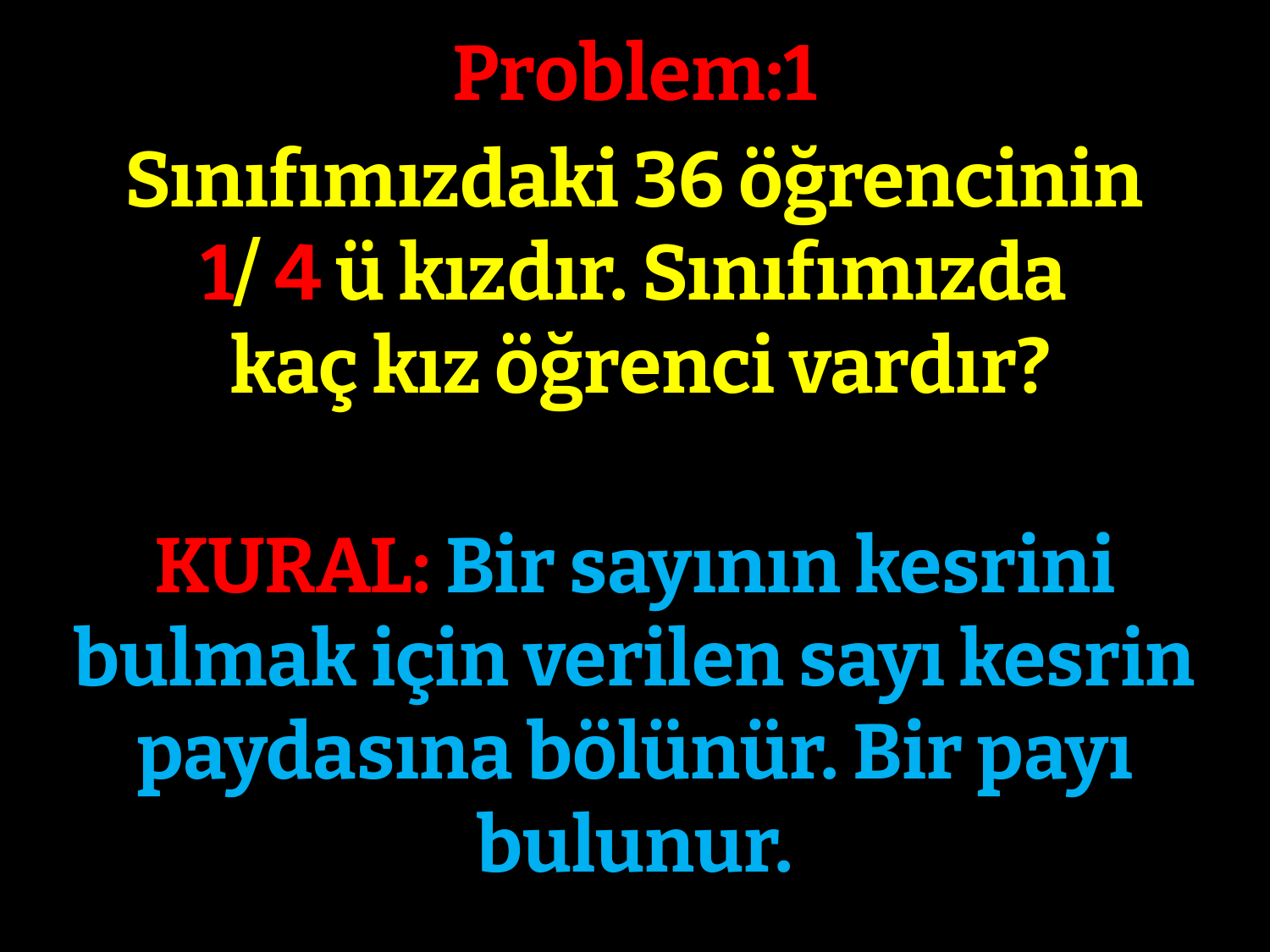

Problem:1
Sınıfımızdaki 36 öğrencinin
1/ 4 ü kızdır. Sınıfımızda
 kaç kız öğrenci vardır?
#
KURAL: Bir sayının kesrini bulmak için verilen sayı kesrin paydasına bölünür. Bir payı bulunur.